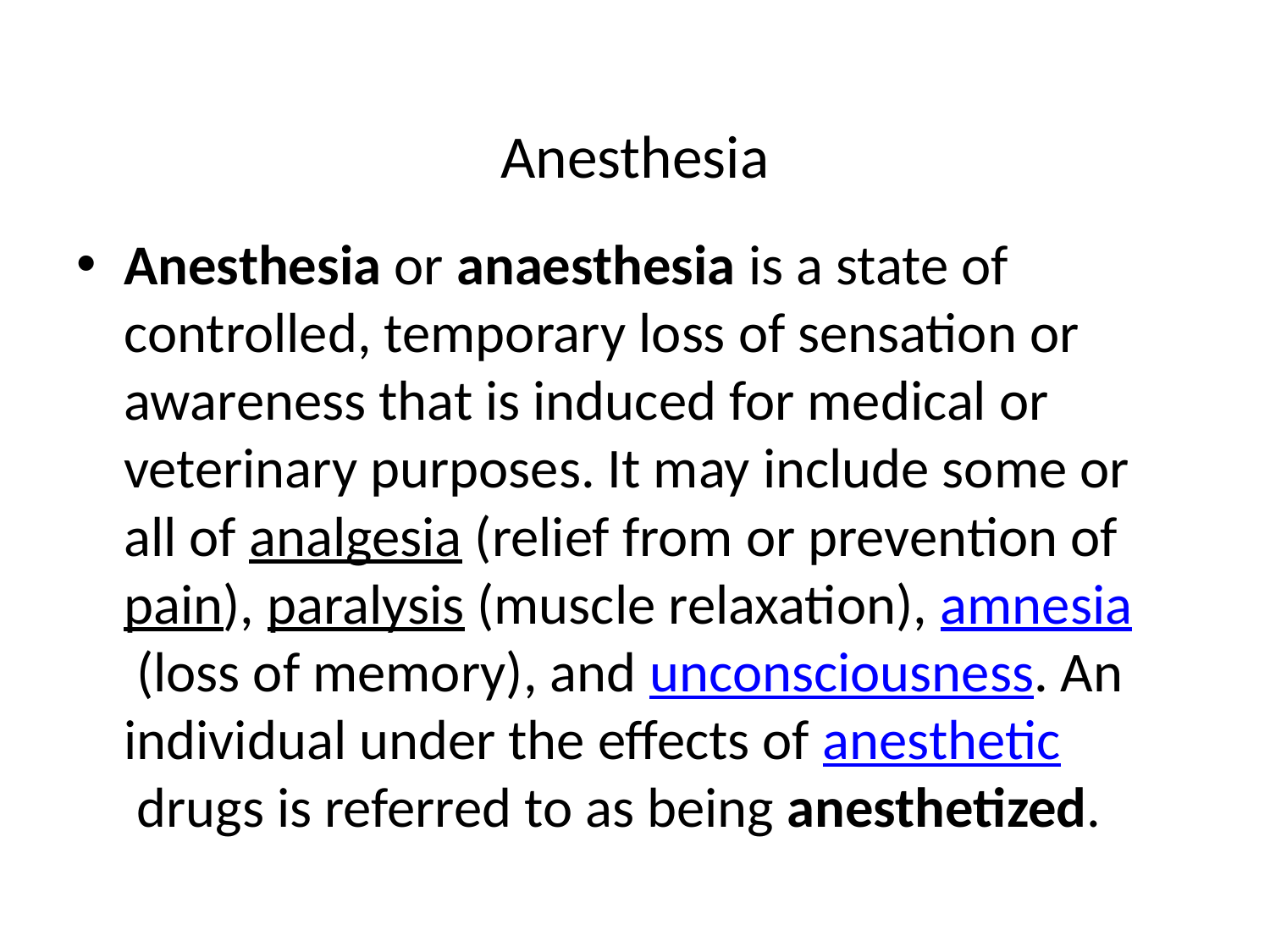

# Anesthesia
Anesthesia or anaesthesia is a state of controlled, temporary loss of sensation or awareness that is induced for medical or veterinary purposes. It may include some or all of analgesia (relief from or prevention of pain), paralysis (muscle relaxation), amnesia (loss of memory), and unconsciousness. An individual under the effects of anesthetic drugs is referred to as being anesthetized.